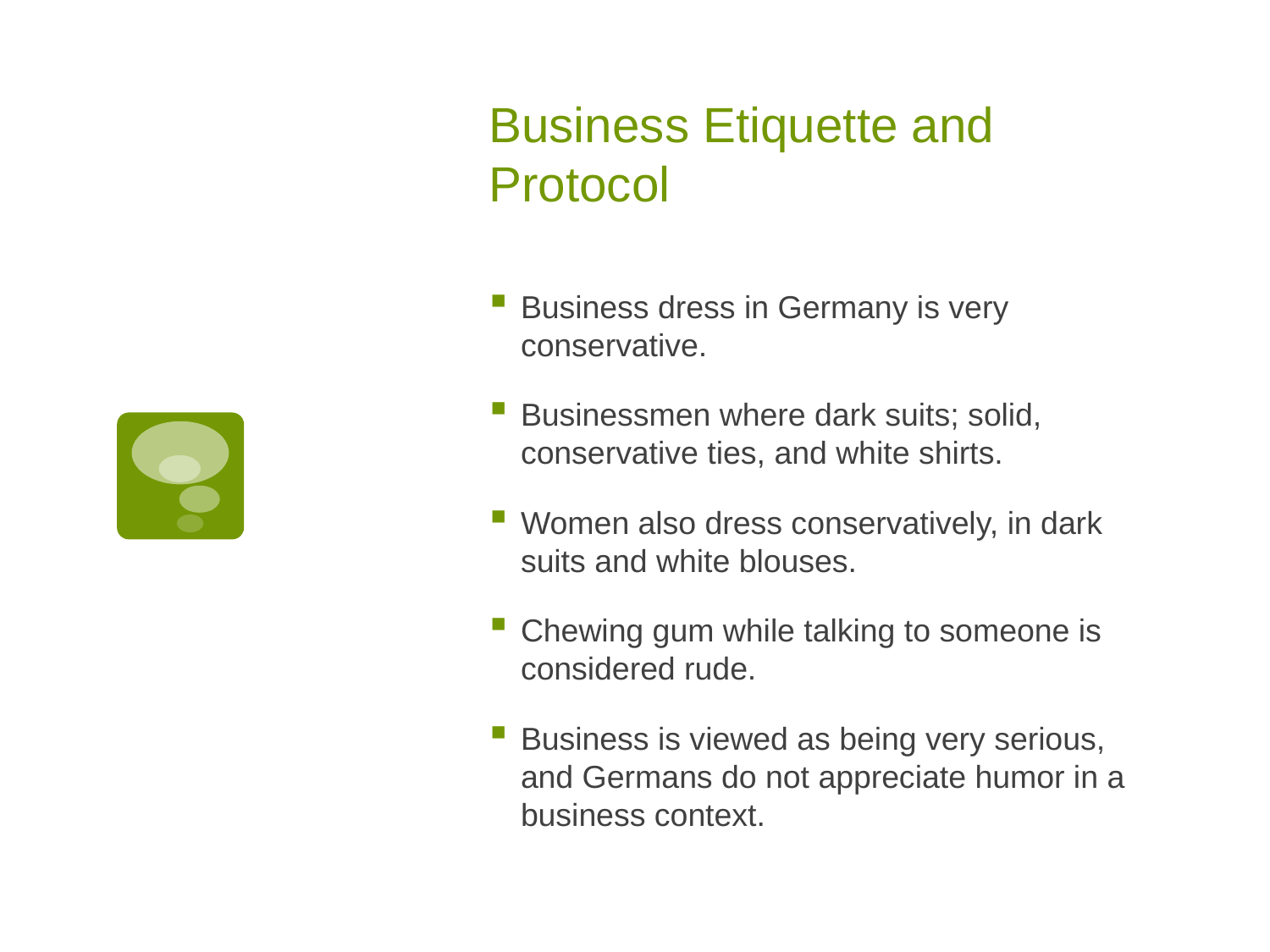

# Business Etiquette and Protocol
Business dress in Germany is very conservative.
Businessmen where dark suits; solid, conservative ties, and white shirts.
Women also dress conservatively, in dark suits and white blouses.
Chewing gum while talking to someone is considered rude.
Business is viewed as being very serious, and Germans do not appreciate humor in a business context.